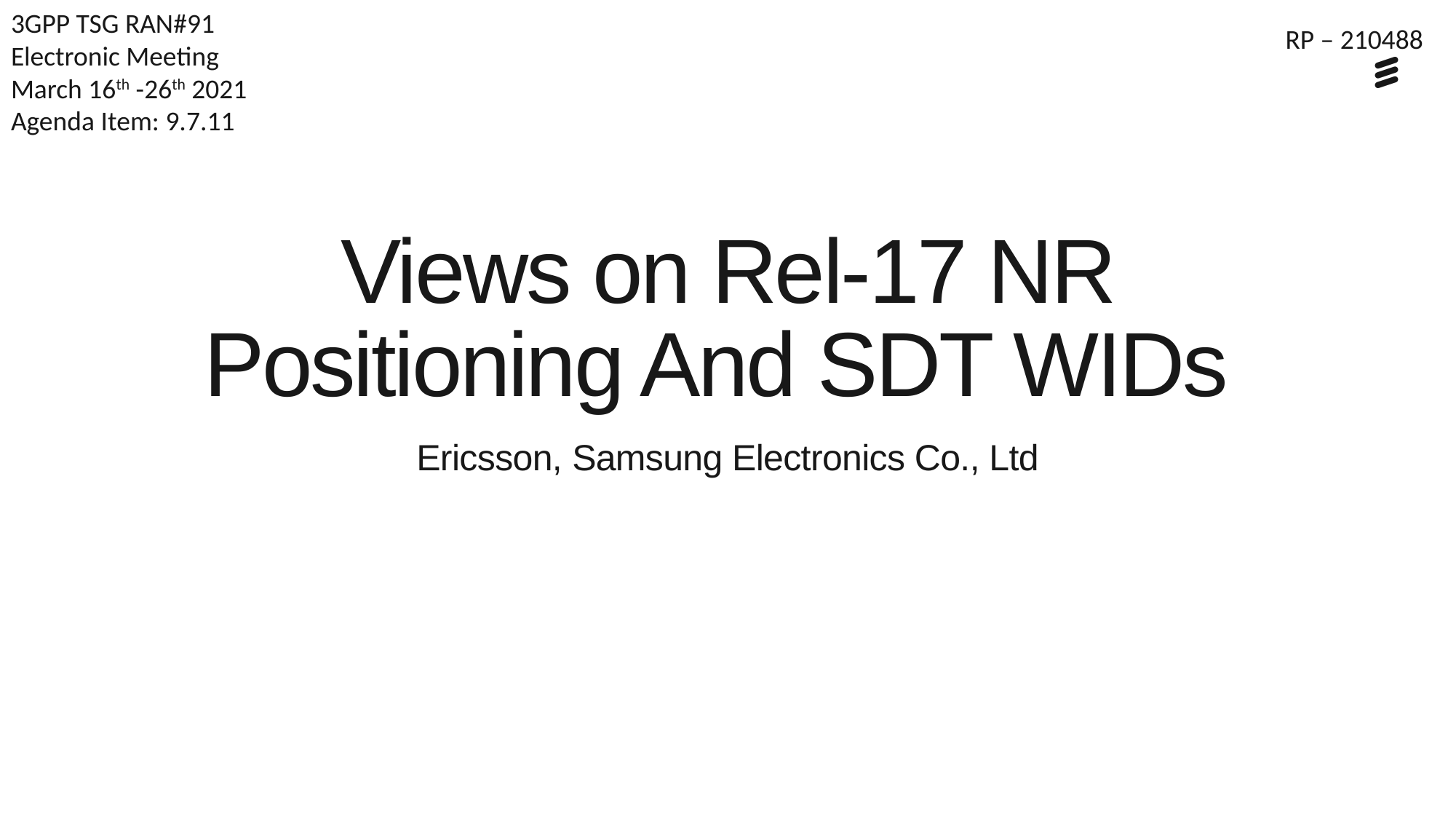

3GPP TSG RAN#91
Electronic Meeting
March 16th -26th 2021
Agenda Item: 9.7.11
RP – 210488
# Views on Rel-17 NR Positioning And SDT WIDs
Ericsson, Samsung Electronics Co., Ltd